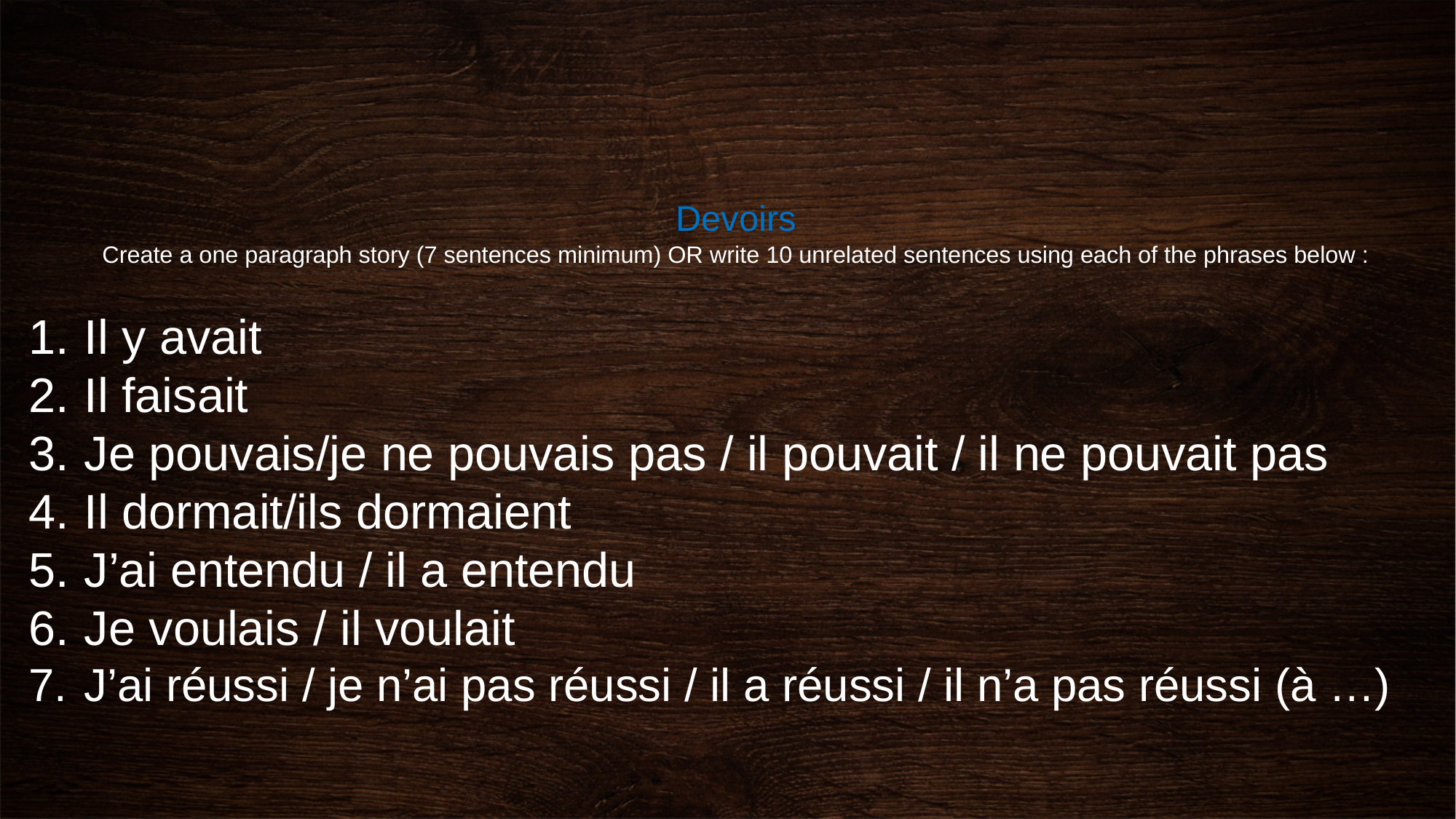

# Devoirs Create a one paragraph story (7 sentences minimum) OR write 10 unrelated sentences using each of the phrases below :
Il y avait
Il faisait
Je pouvais/je ne pouvais pas / il pouvait / il ne pouvait pas
Il dormait/ils dormaient
J’ai entendu / il a entendu
Je voulais / il voulait
J’ai réussi / je n’ai pas réussi / il a réussi / il n’a pas réussi (à …)